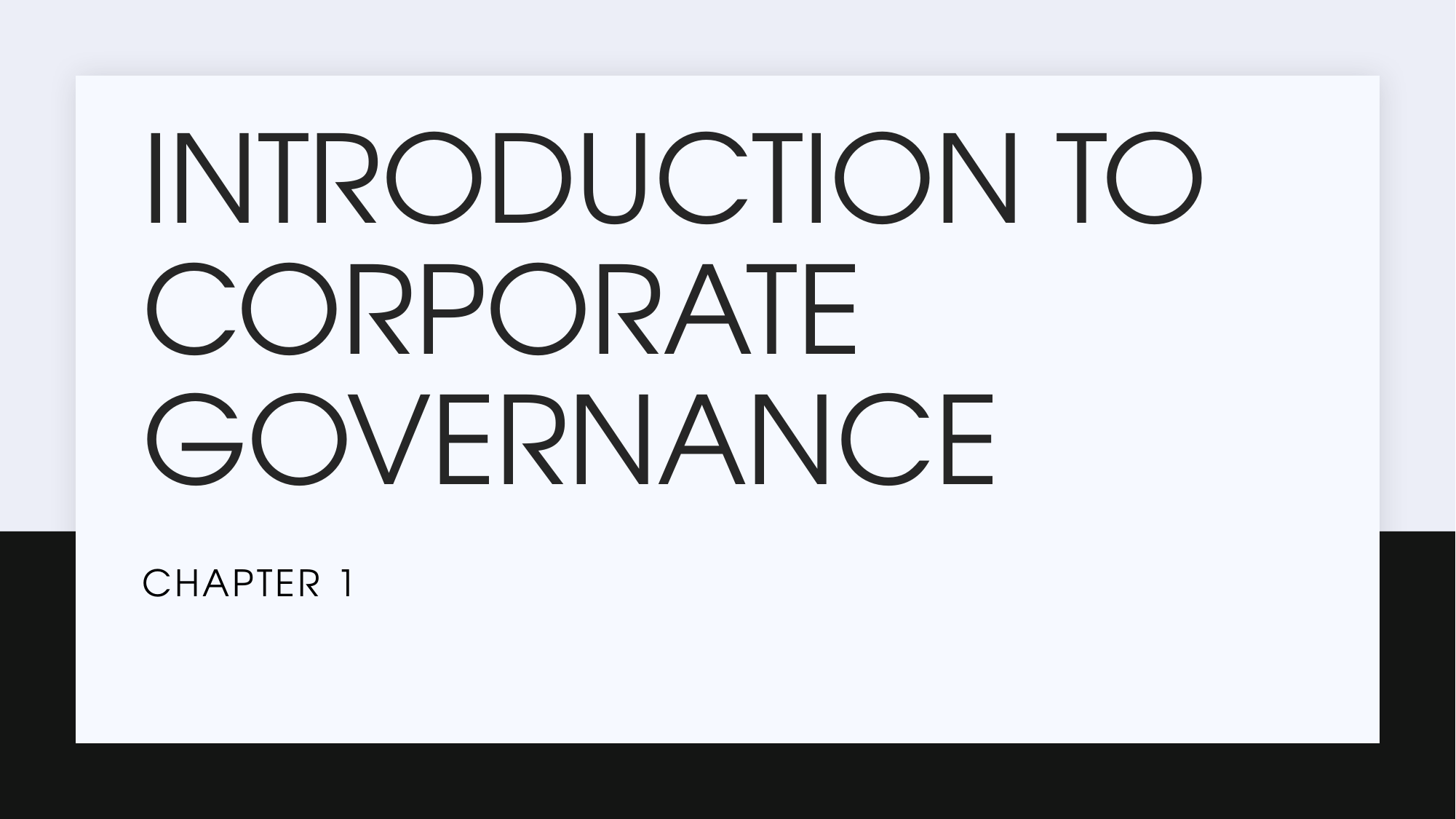

# Introduction to corporate governance
Chapter 1